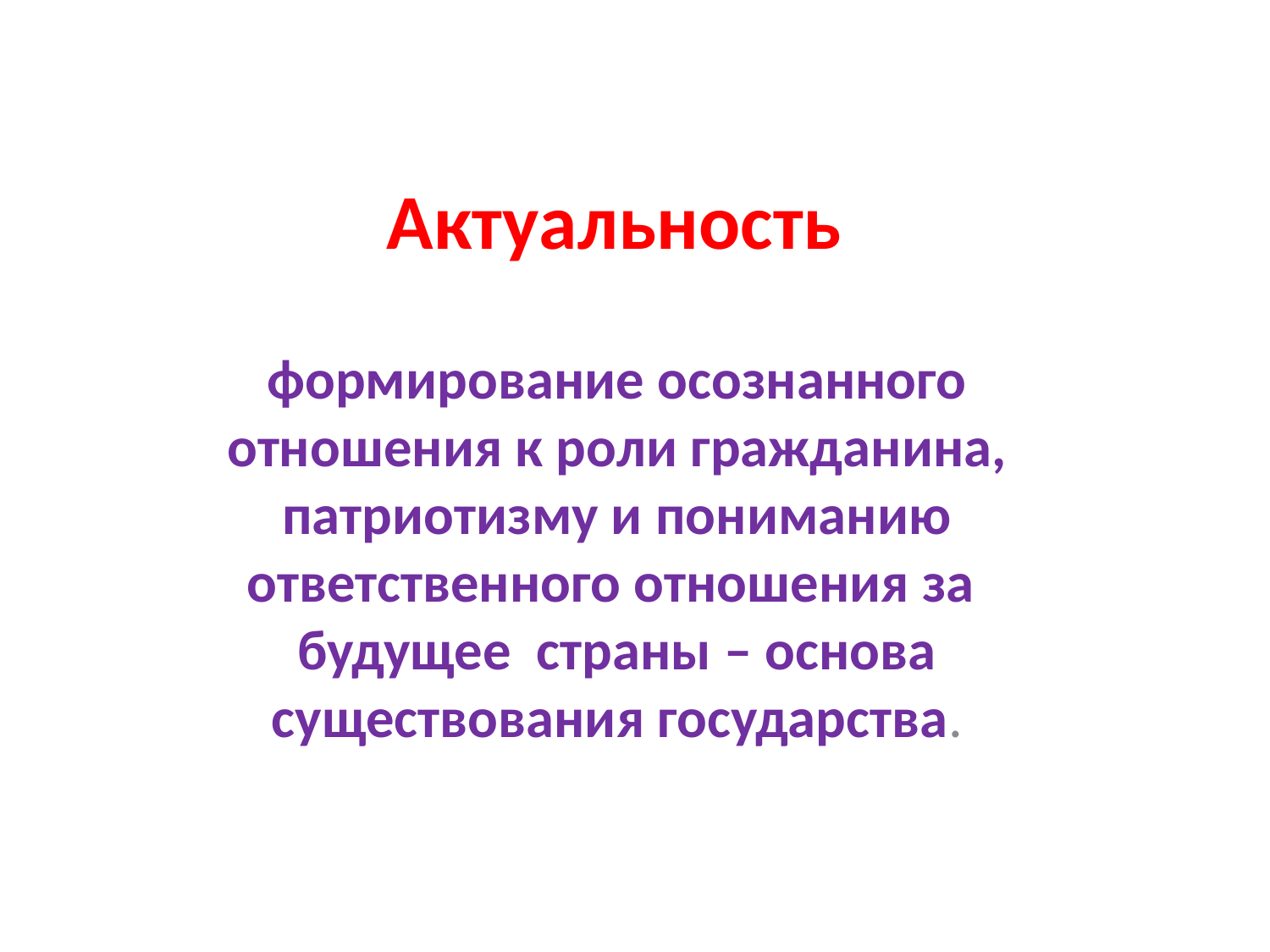

# Актуальность
формирование осознанного отношения к роли гражданина, патриотизму и пониманию ответственного отношения за  будущее  страны – основа существования государства.